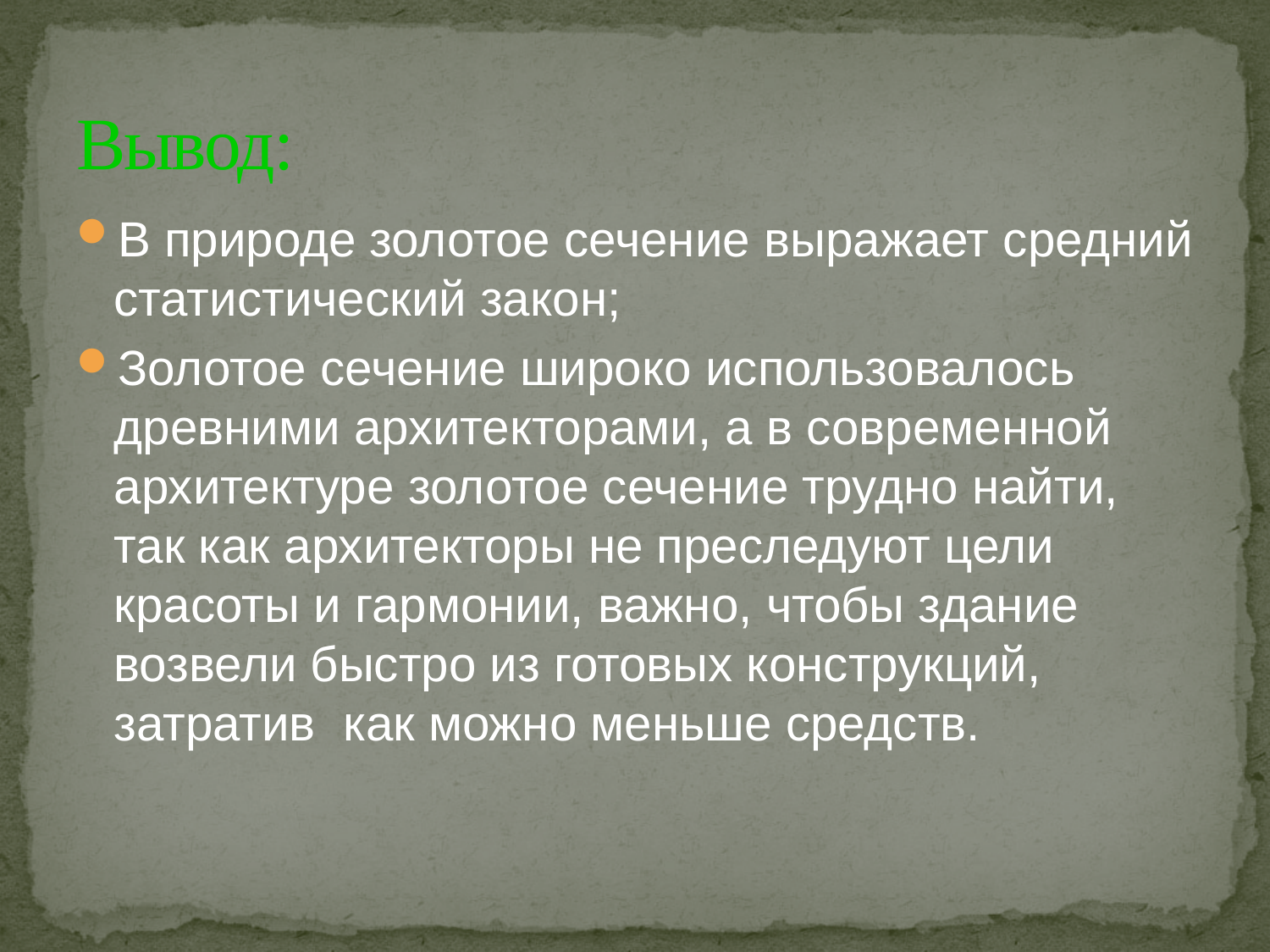

# Вывод:
В природе золотое сечение выражает средний статистический закон;
Золотое сечение широко использовалось древними архитекторами, а в современной архитектуре золотое сечение трудно найти, так как архитекторы не преследуют цели красоты и гармонии, важно, чтобы здание возвели быстро из готовых конструкций, затратив  как можно меньше средств.